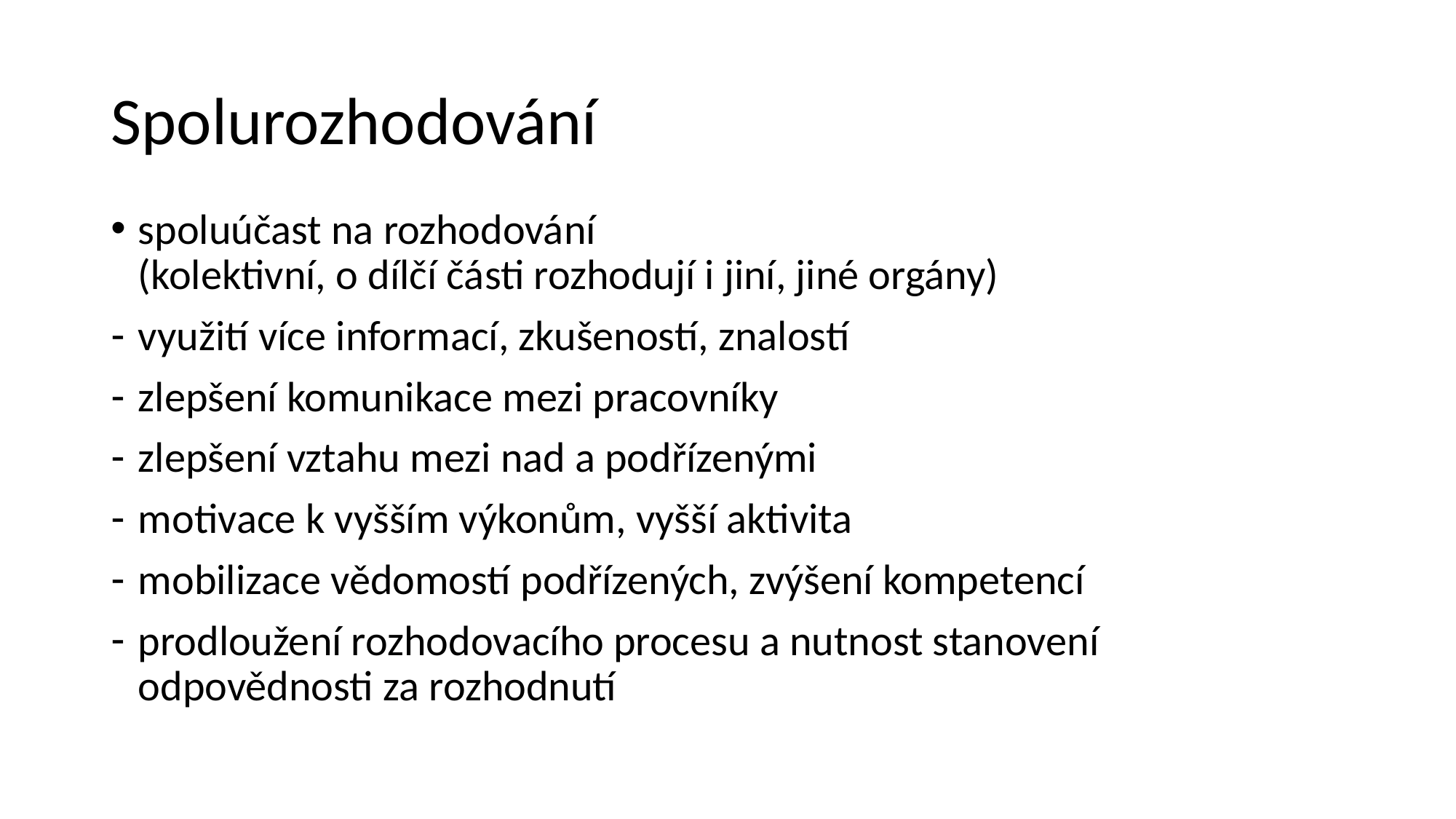

# Spolurozhodování
spoluúčast na rozhodování
(kolektivní, o dílčí části rozhodují i jiní, jiné orgány)
využití více informací, zkušeností, znalostí
zlepšení komunikace mezi pracovníky
zlepšení vztahu mezi nad a podřízenými
motivace k vyšším výkonům, vyšší aktivita
mobilizace vědomostí podřízených, zvýšení kompetencí
prodloužení rozhodovacího procesu a nutnost stanovení odpovědnosti za rozhodnutí